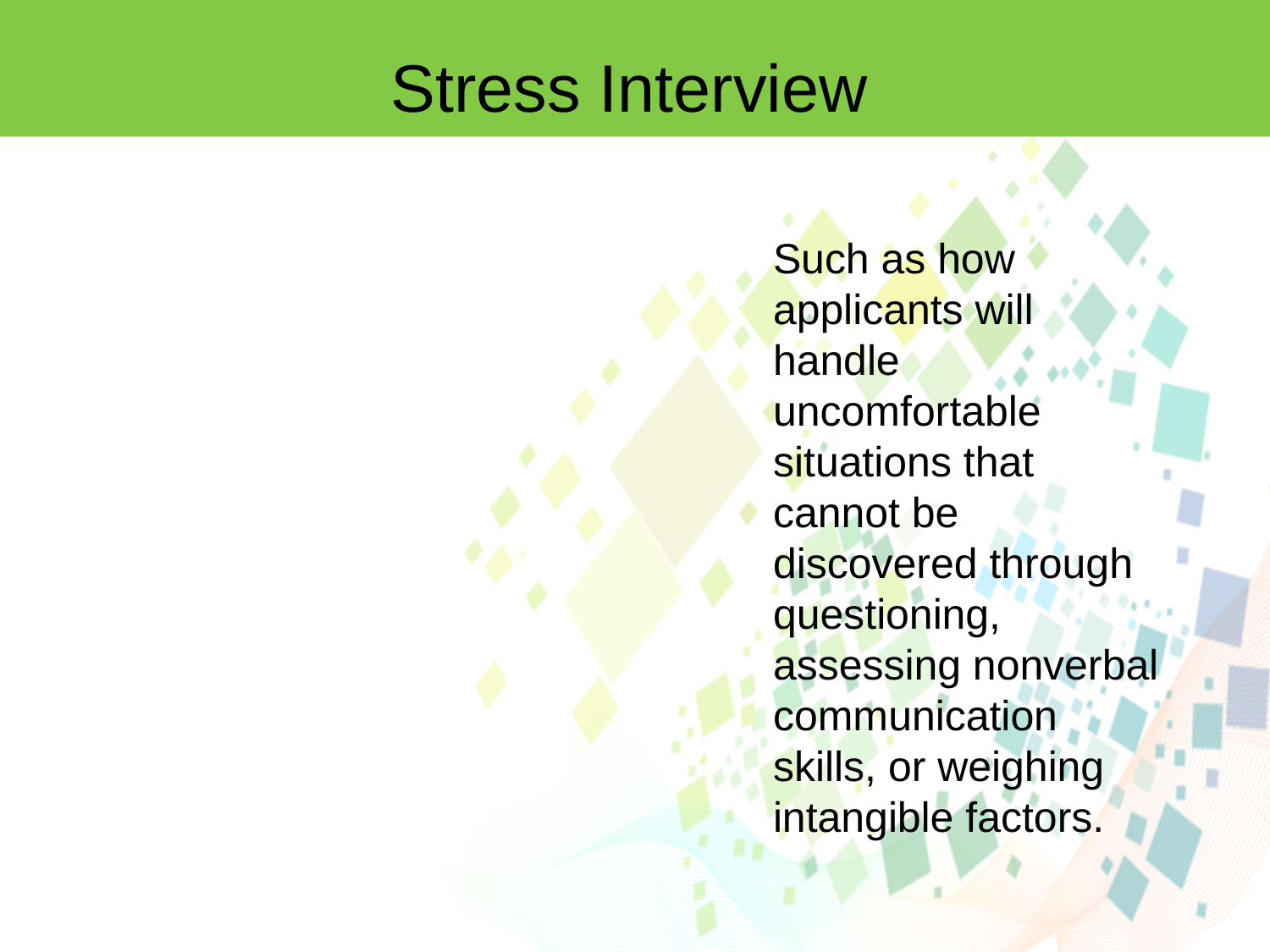

Stress Interview
Such as how applicants will
handle uncomfortable situations that cannot be discovered through questioning, assessing nonverbal communication skills, or weighing intangible factors.